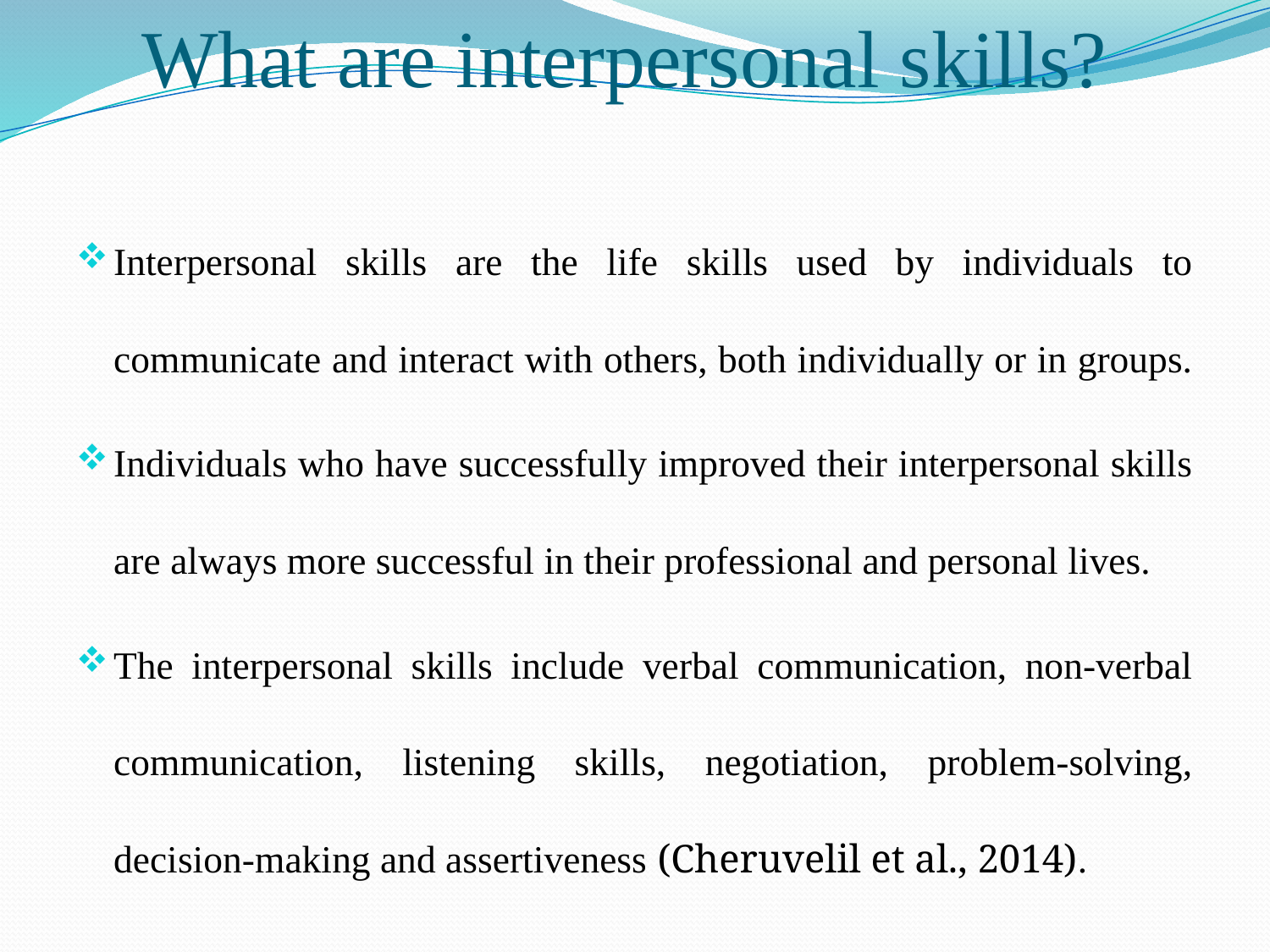

# What are interpersonal skills?
Interpersonal skills are the life skills used by individuals to communicate and interact with others, both individually or in groups.
Individuals who have successfully improved their interpersonal skills are always more successful in their professional and personal lives.
The interpersonal skills include verbal communication, non-verbal communication, listening skills, negotiation, problem-solving, decision-making and assertiveness (Cheruvelil et al., 2014).